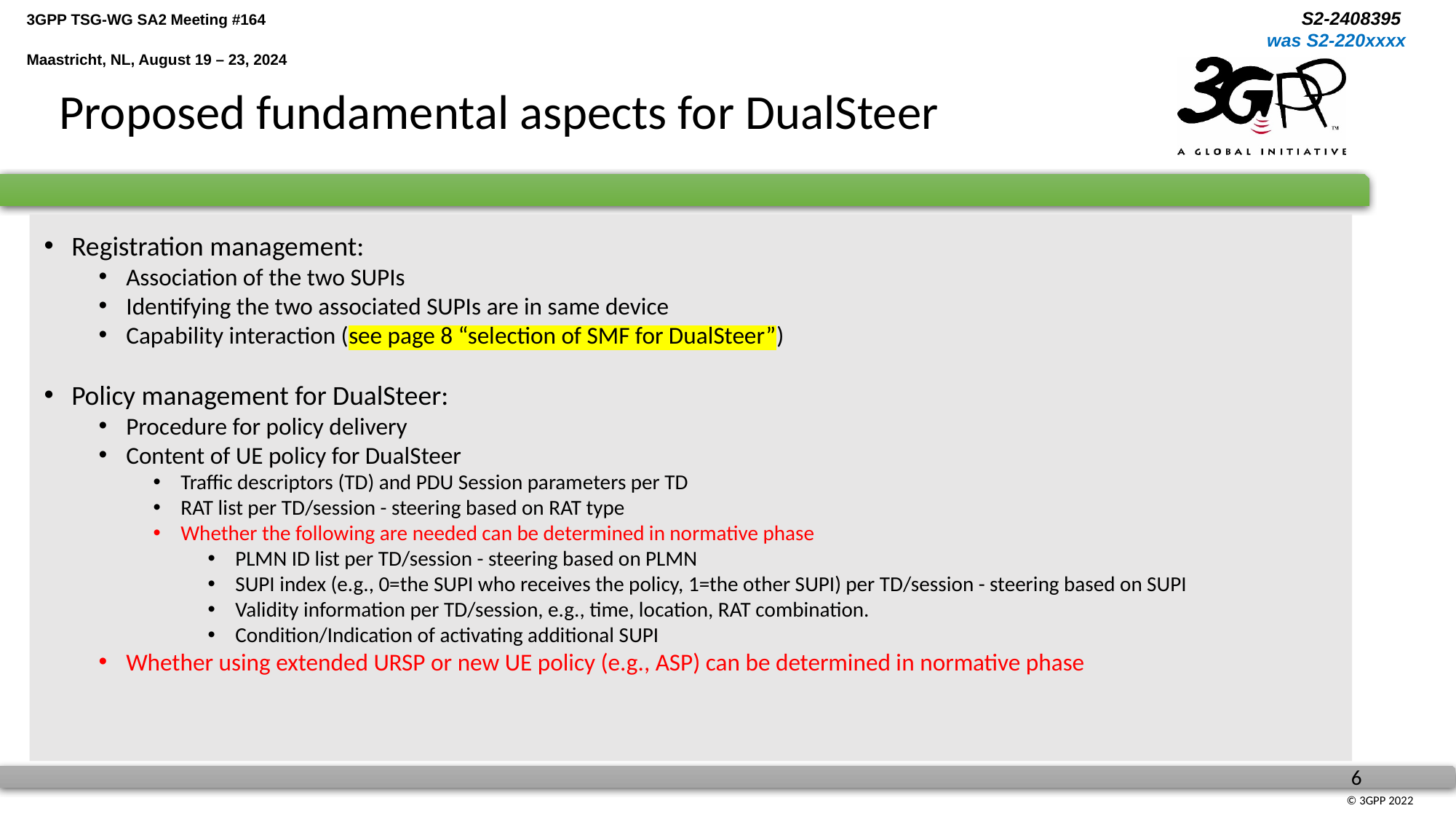

# Proposed fundamental aspects for DualSteer
Registration management:
Association of the two SUPIs
Identifying the two associated SUPIs are in same device
Capability interaction (see page 8 “selection of SMF for DualSteer”)

Policy management for DualSteer:
Procedure for policy delivery
Content of UE policy for DualSteer
Traffic descriptors (TD) and PDU Session parameters per TD
RAT list per TD/session - steering based on RAT type
Whether the following are needed can be determined in normative phase
PLMN ID list per TD/session - steering based on PLMN
SUPI index (e.g., 0=the SUPI who receives the policy, 1=the other SUPI) per TD/session - steering based on SUPI
Validity information per TD/session, e.g., time, location, RAT combination.
Condition/Indication of activating additional SUPI
Whether using extended URSP or new UE policy (e.g., ASP) can be determined in normative phase